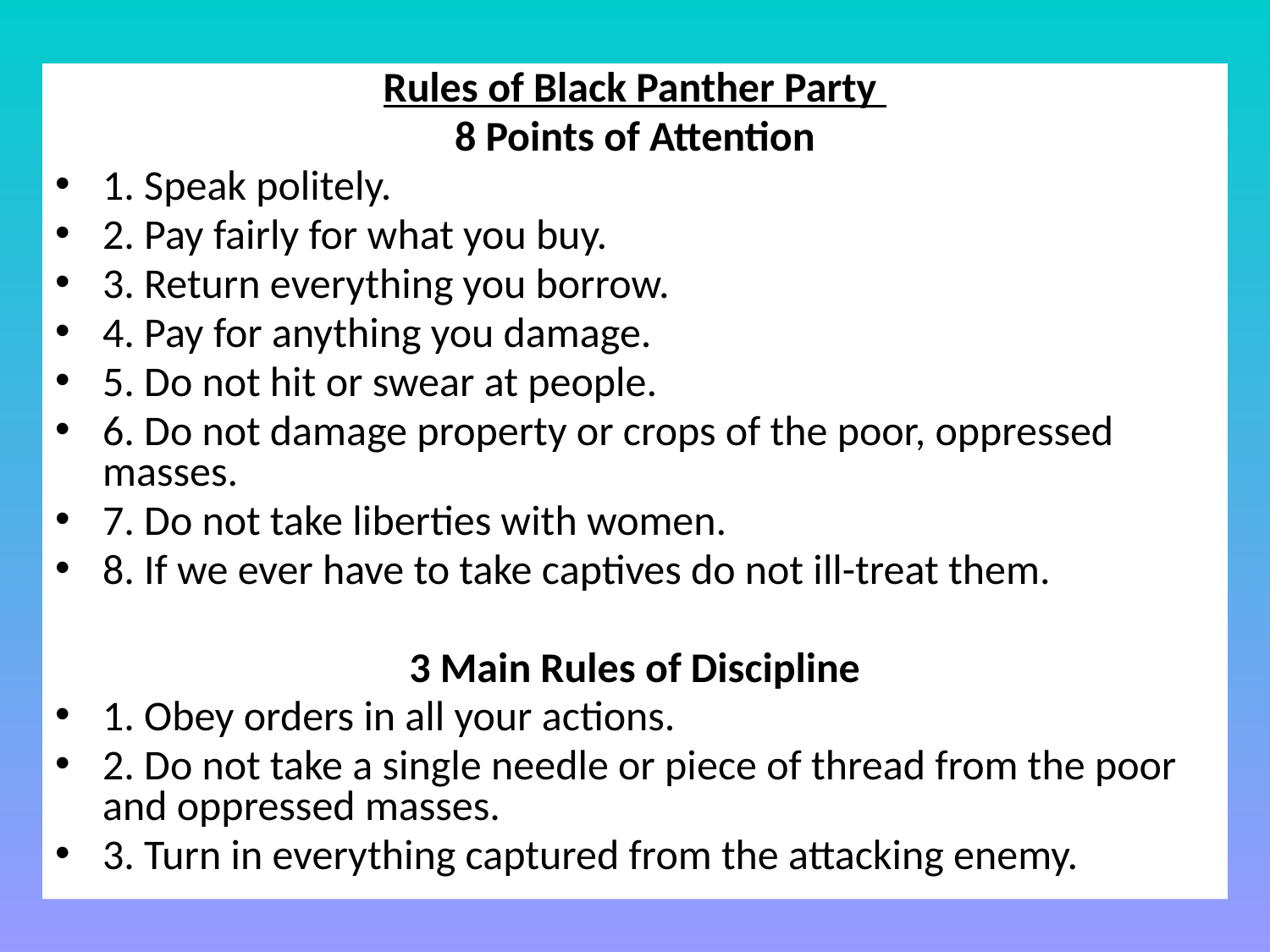

Rules of Black Panther Party
8 Points of Attention
1. Speak politely.
2. Pay fairly for what you buy.
3. Return everything you borrow.
4. Pay for anything you damage.
5. Do not hit or swear at people.
6. Do not damage property or crops of the poor, oppressed masses.
7. Do not take liberties with women.
8. If we ever have to take captives do not ill-treat them.

3 Main Rules of Discipline
1. Obey orders in all your actions.
2. Do not take a single needle or piece of thread from the poor and oppressed masses.
3. Turn in everything captured from the attacking enemy.